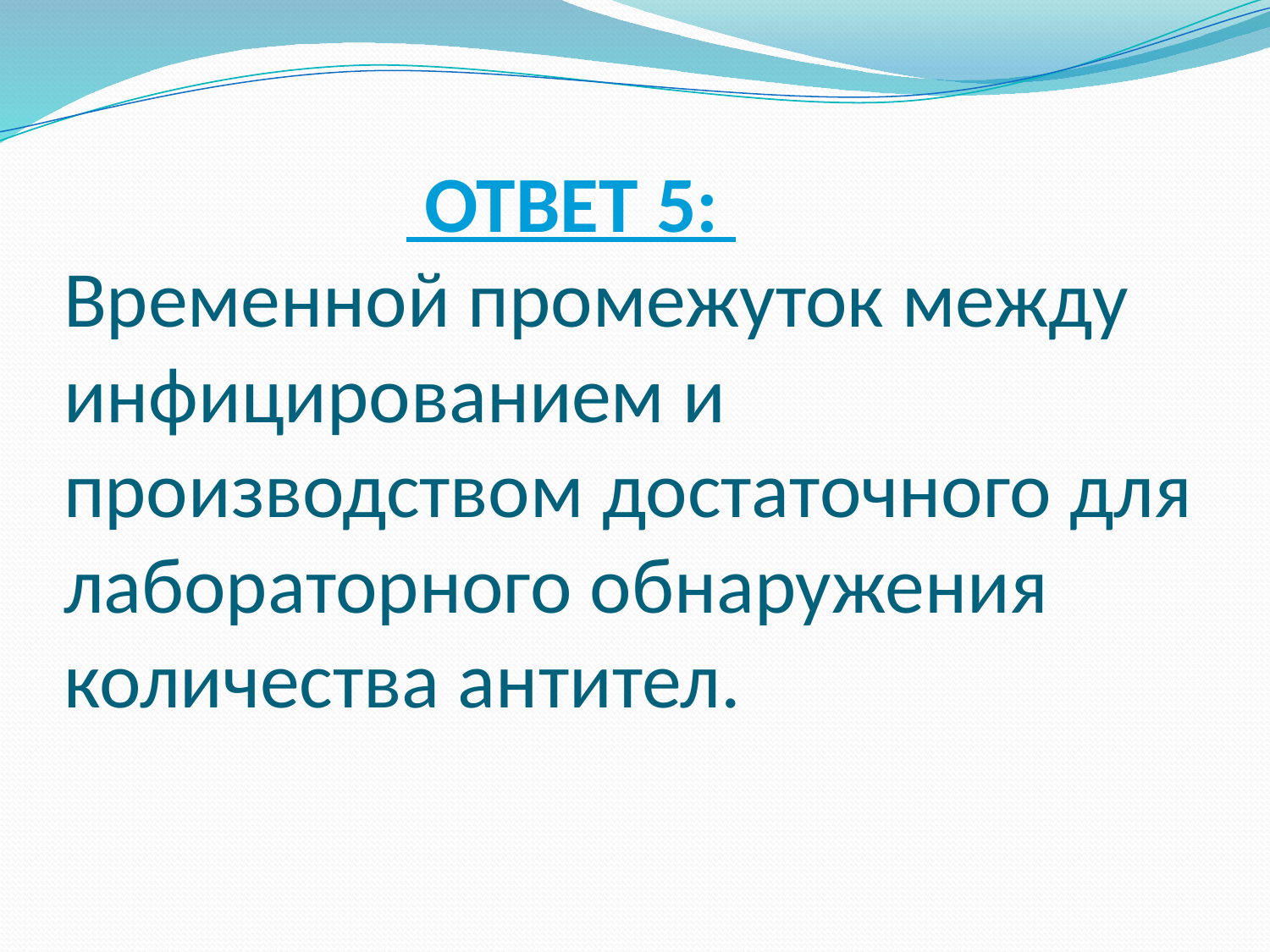

# ОТВЕТ 5: Временной промежуток между инфицированием и производством достаточного для лабораторного обнаружения количества антител.